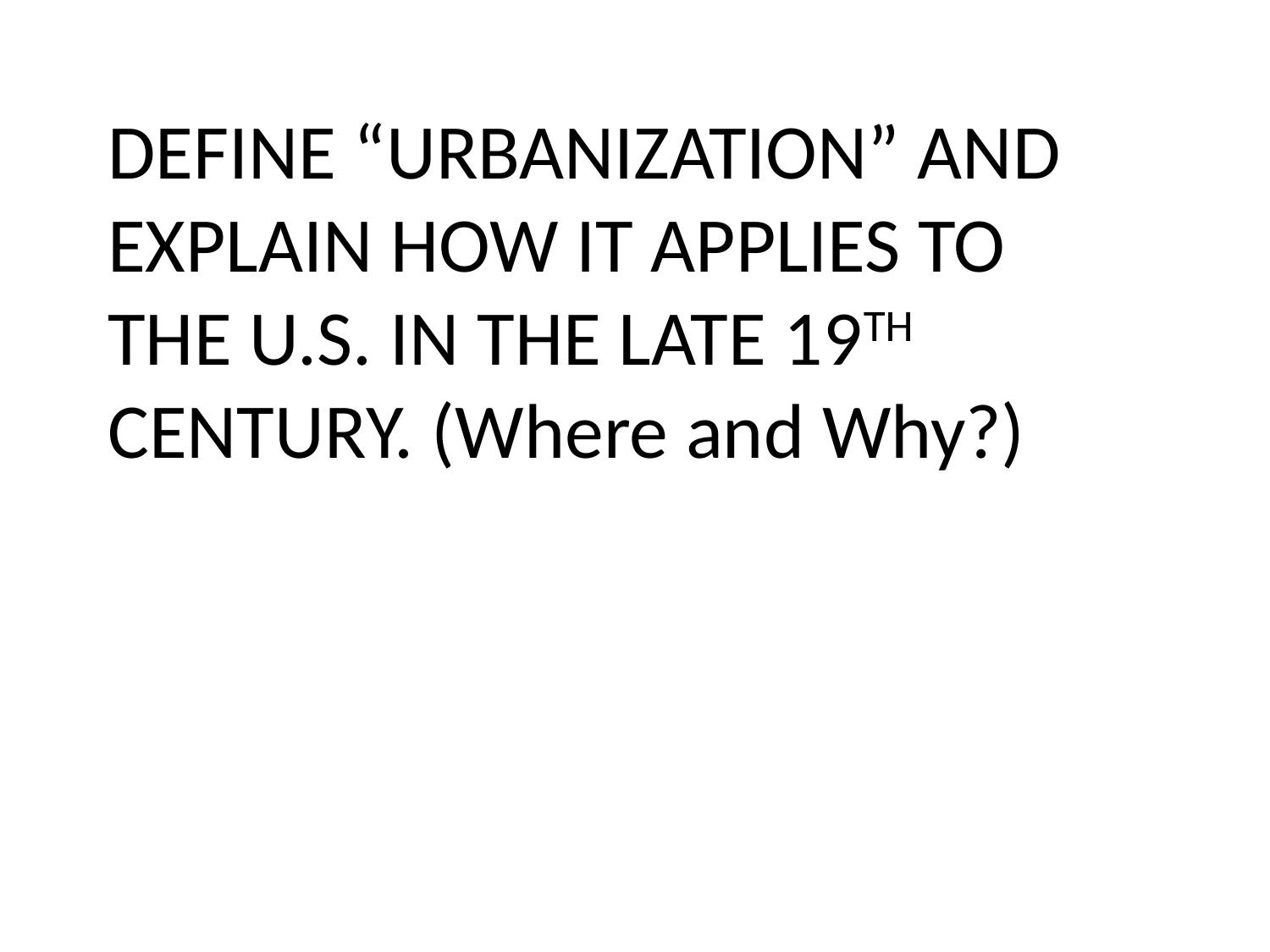

DEFINE “URBANIZATION” AND EXPLAIN HOW IT APPLIES TO THE U.S. IN THE LATE 19TH CENTURY. (Where and Why?)